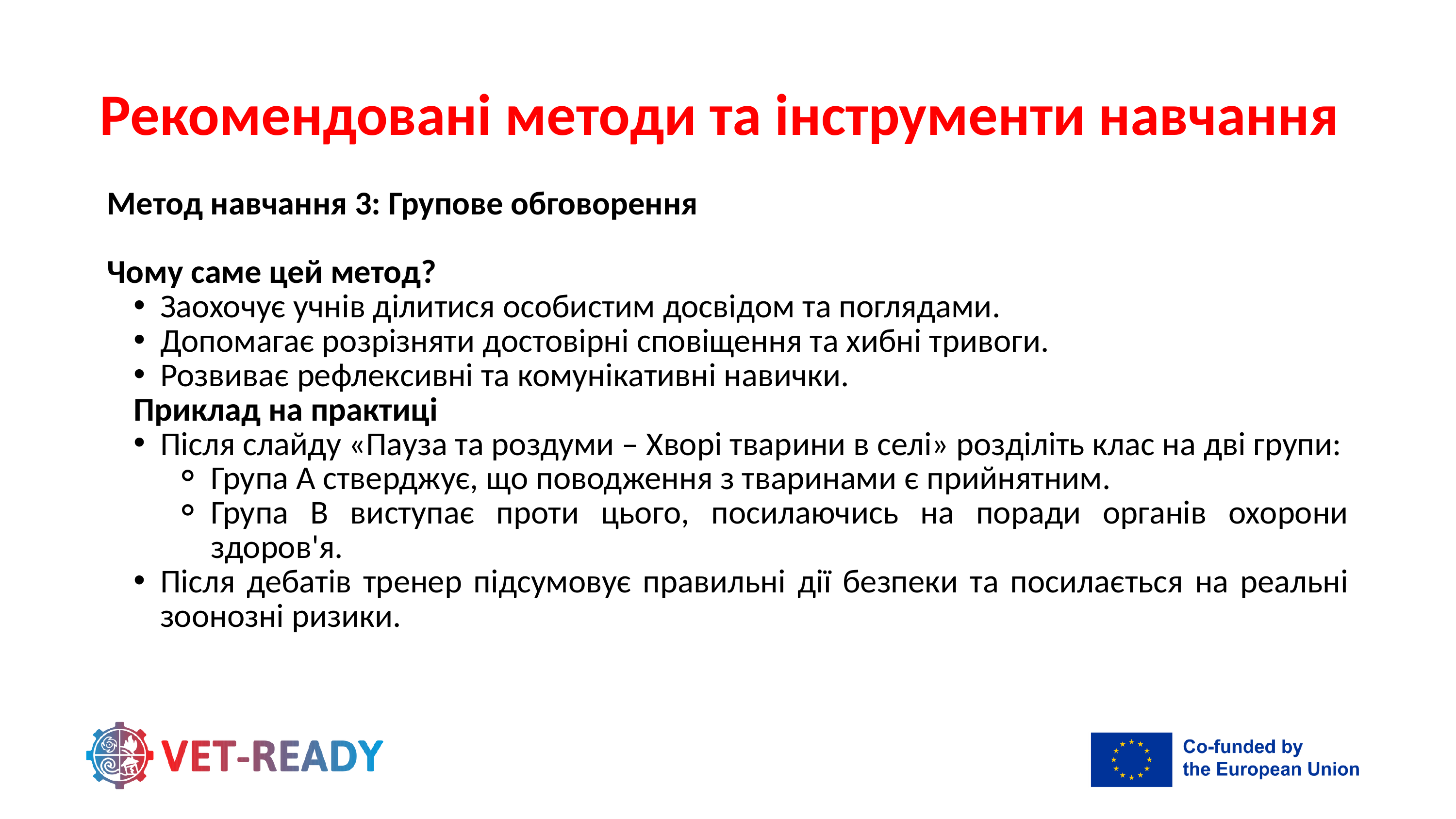

Рекомендовані методи та інструменти навчання
Метод навчання 3: Групове обговорення

Чому саме цей метод?
Заохочує учнів ділитися особистим досвідом та поглядами.
Допомагає розрізняти достовірні сповіщення та хибні тривоги.
Розвиває рефлексивні та комунікативні навички.
Приклад на практиці
Після слайду «Пауза та роздуми – Хворі тварини в селі» розділіть клас на дві групи:
Група А стверджує, що поводження з тваринами є прийнятним.
Група B виступає проти цього, посилаючись на поради органів охорони здоров'я.
Після дебатів тренер підсумовує правильні дії безпеки та посилається на реальні зоонозні ризики.